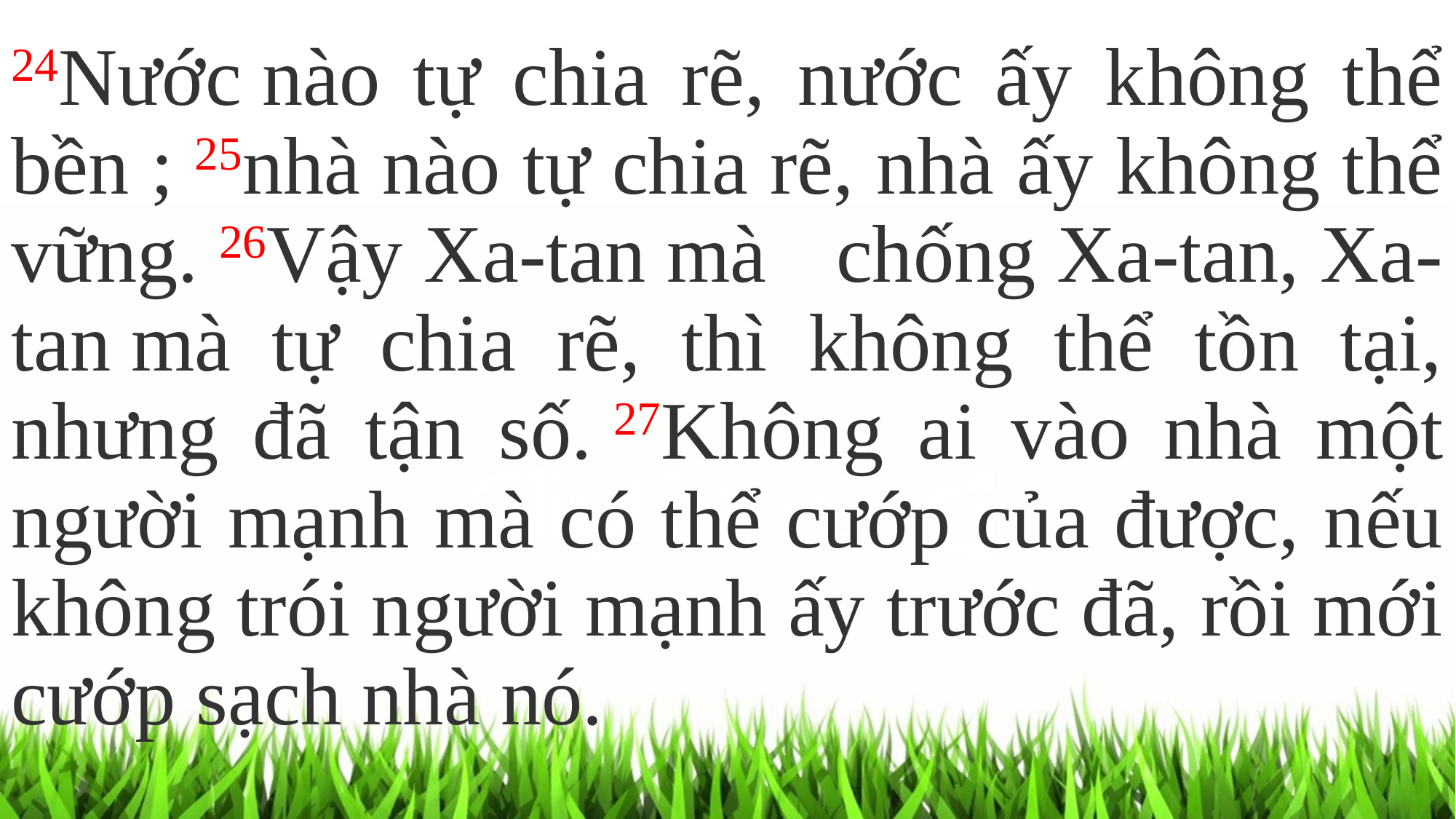

24Nước nào tự chia rẽ, nước ấy không thể bền ; 25nhà nào tự chia rẽ, nhà ấy không thể vững. 26Vậy Xa-tan mà chống Xa-tan, Xa-tan mà tự chia rẽ, thì không thể tồn tại, nhưng đã tận số. 27Không ai vào nhà một người mạnh mà có thể cướp của được, nếu không trói người mạnh ấy trước đã, rồi mới cướp sạch nhà nó.